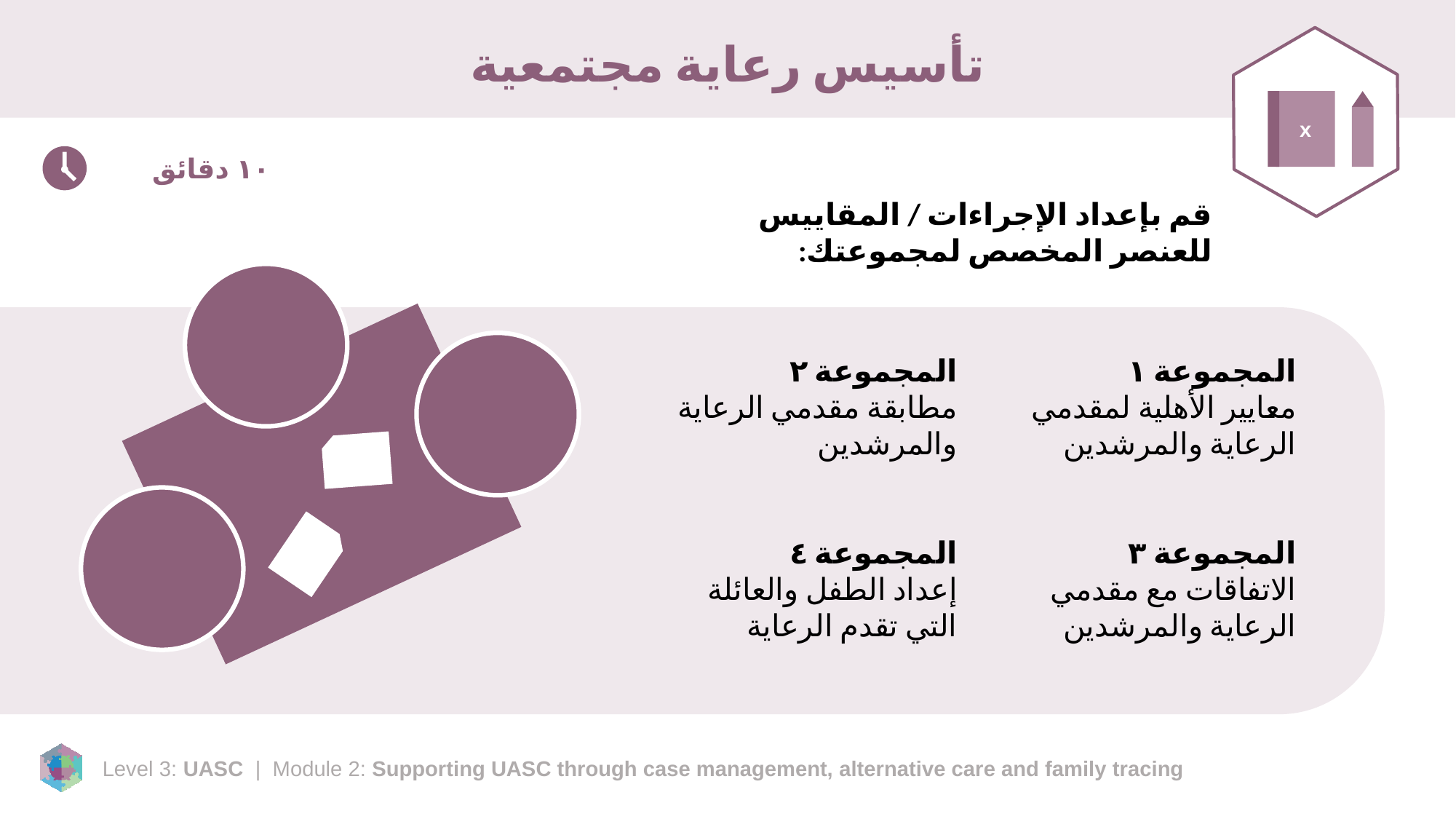

# تأسيس رعاية مجتمعية

x

١٠ دقائق

قم بإعداد الإجراءات / المقاييس للعنصر المخصص لمجموعتك:

المجموعة ٢
مطابقة مقدمي الرعاية والمرشدين

المجموعة ٤
إعداد الطفل والعائلة التي تقدم الرعاية

المجموعة ١
معايير الأهلية لمقدمي الرعاية والمرشدين

المجموعة ٣
الاتفاقات مع مقدمي الرعاية والمرشدين